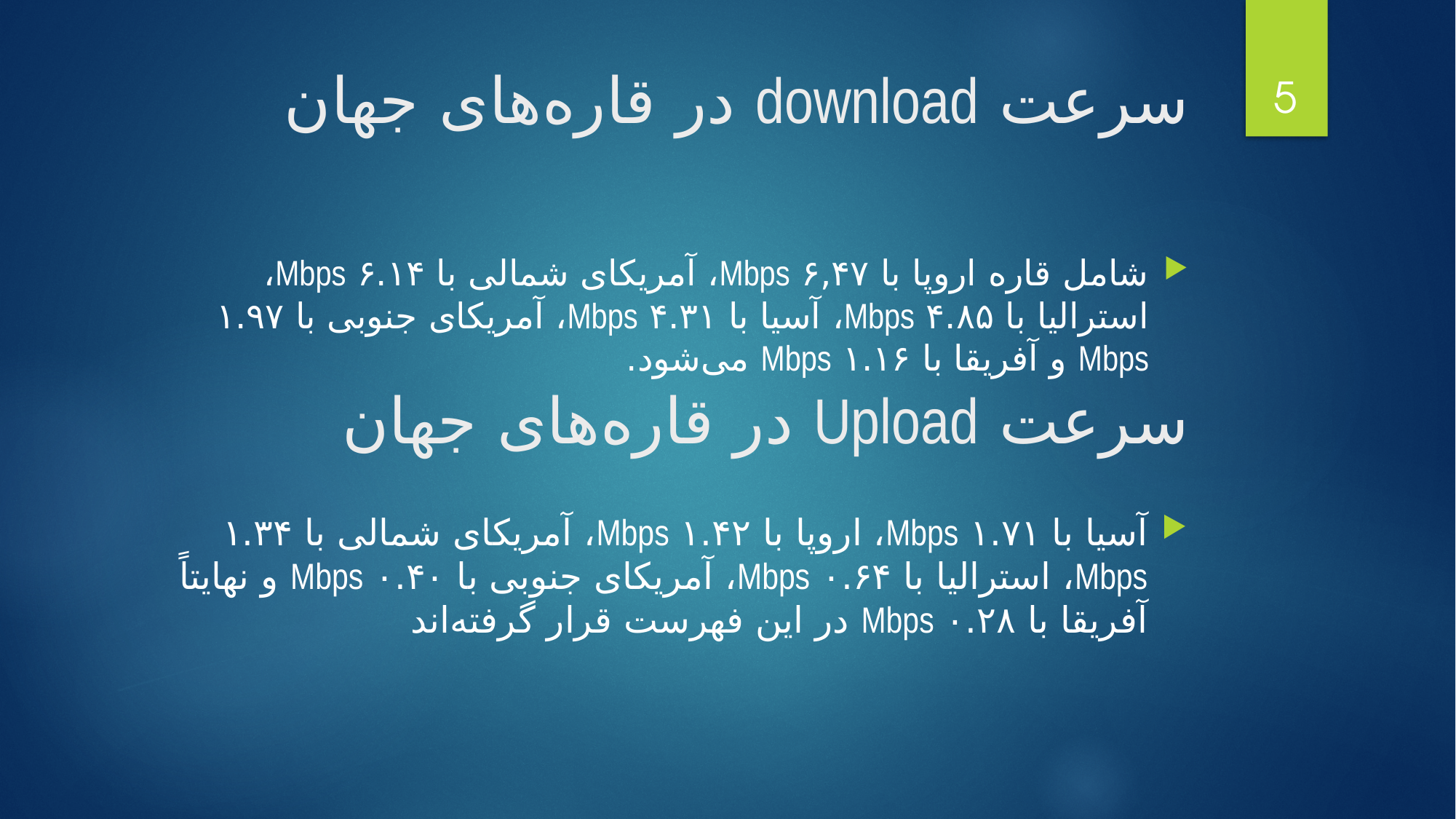

5
سرعت download در قاره‌های جهان
شامل قاره اروپا با ۶,۴۷ Mbps، آمریکای شمالی با ۶.۱۴ Mbps، استرالیا با ۴.۸۵ Mbps، آسیا با ۴.۳۱ Mbps، آمریکای جنوبی با ۱.۹۷ Mbps و آفریقا با ۱.۱۶ Mbps می‌شود.
سرعت Upload در قاره‌های جهان
آسیا با ۱.۷۱ Mbps، اروپا با ۱.۴۲ Mbps، آمریکای شمالی با ۱.۳۴ Mbps، استرالیا با ۰.۶۴ Mbps، آمریکای جنوبی با ۰.۴۰ Mbps و نهایتاً آفریقا با ۰.۲۸ Mbps در این فهرست قرار گرفته‌اند